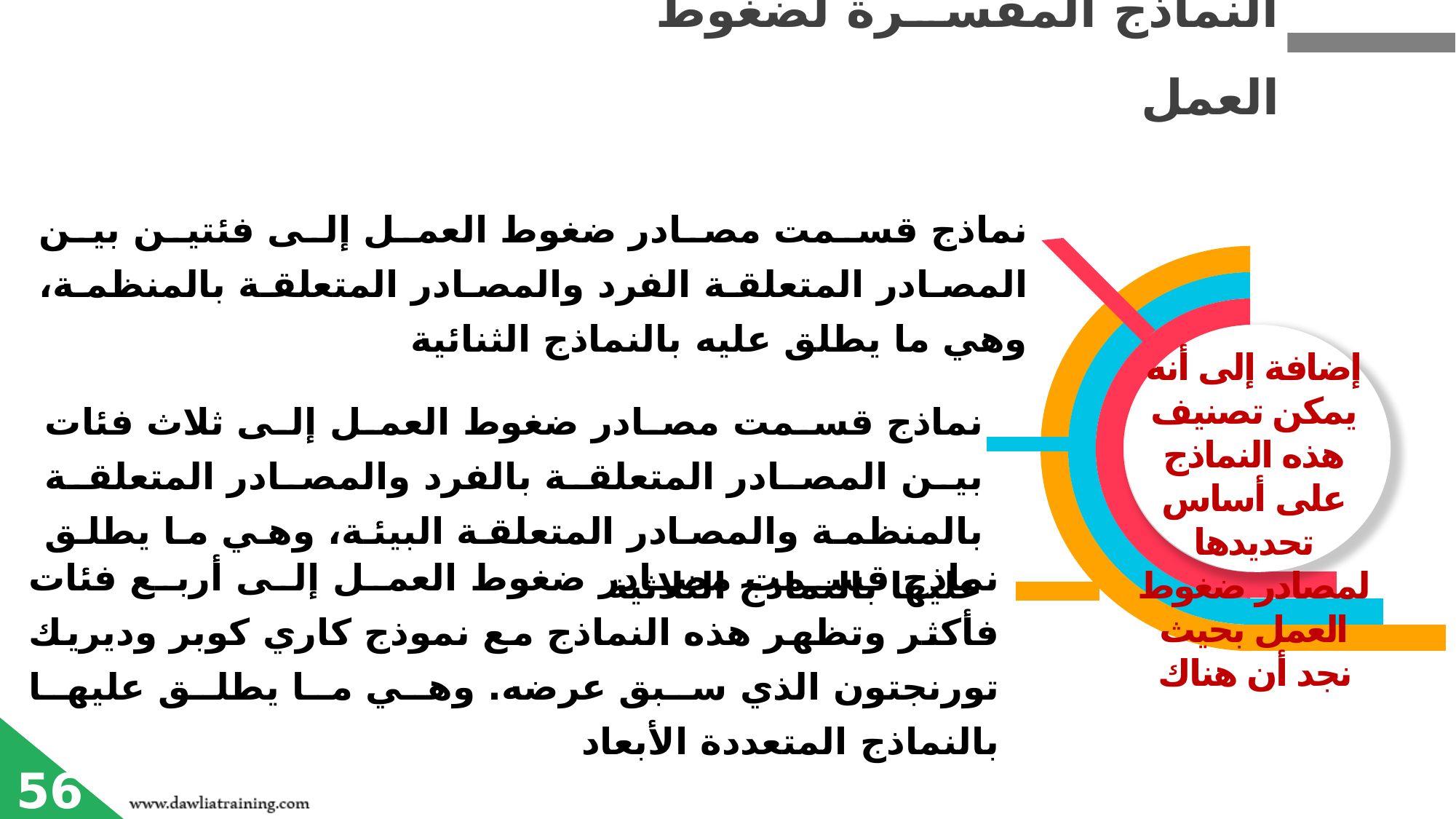

النماذج المفسرة لضغوط العمل
نماذج قسمت مصادر ضغوط العمل إلى فئتين بين المصادر المتعلقة الفرد والمصادر المتعلقة بالمنظمة، وهي ما يطلق عليه بالنماذج الثنائية

إضافة إلى أنه يمكن تصنيف هذه النماذج على أساس تحديدها لمصادر ضغوط العمل بحيث نجد أن هناك
نماذج قسمت مصادر ضغوط العمل إلى ثلاث فئات بين المصادر المتعلقة بالفرد والمصادر المتعلقة بالمنظمة والمصادر المتعلقة البيئة، وهي ما يطلق عليها بالنماذج الثلاثية

نماذج قسمت مصادر ضغوط العمل إلى أربع فئات فأكثر وتظهر هذه النماذج مع نموذج كاري كوبر وديريك تورنجتون الذي سبق عرضه. وهي ما يطلق عليها بالنماذج المتعددة الأبعاد

56